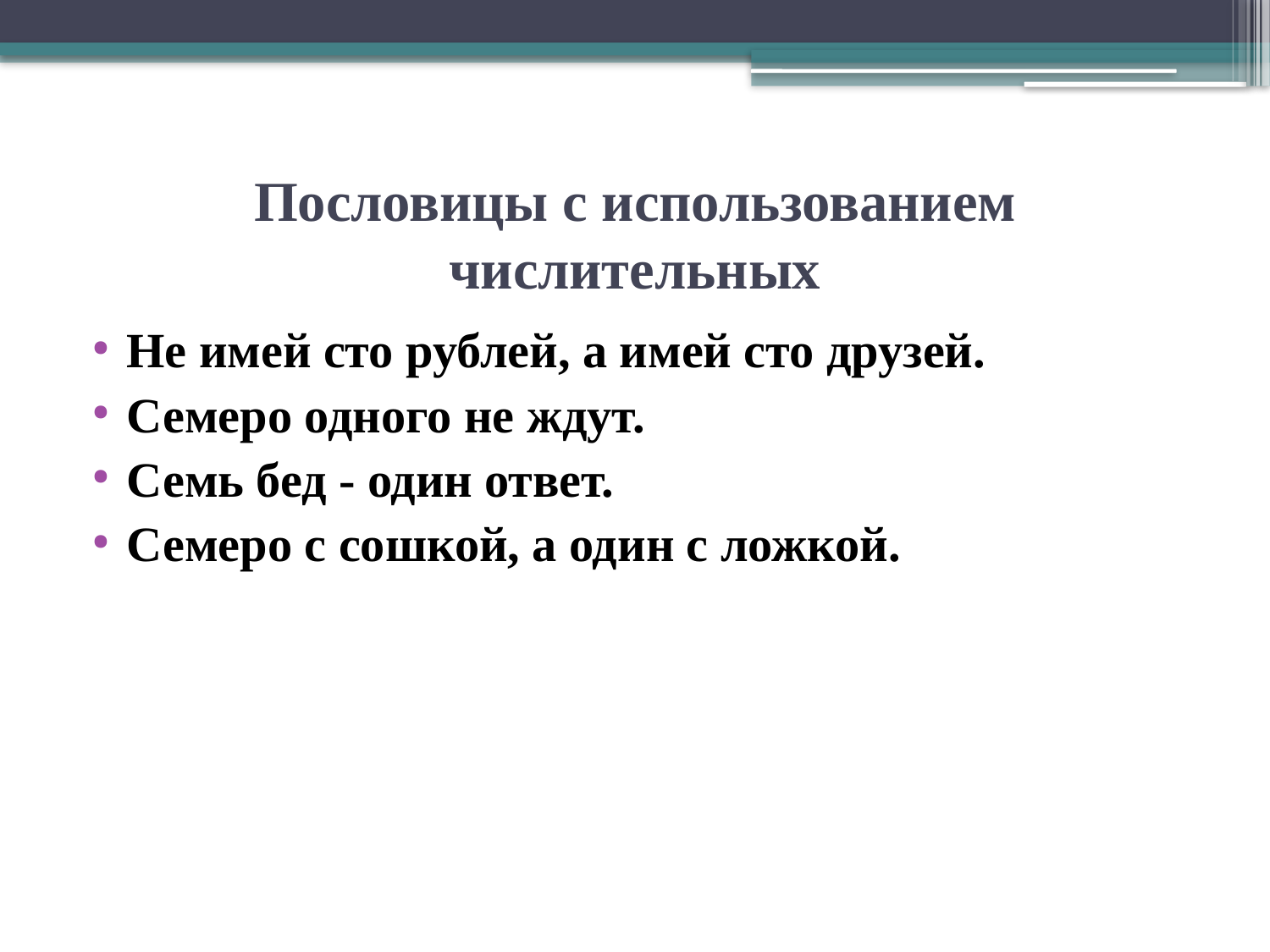

# Пословицы с использованием числительных
Не имей сто рублей, а имей сто друзей.
Семеро одного не ждут.
Семь бед - один ответ.
Семеро с сошкой, а один с ложкой.